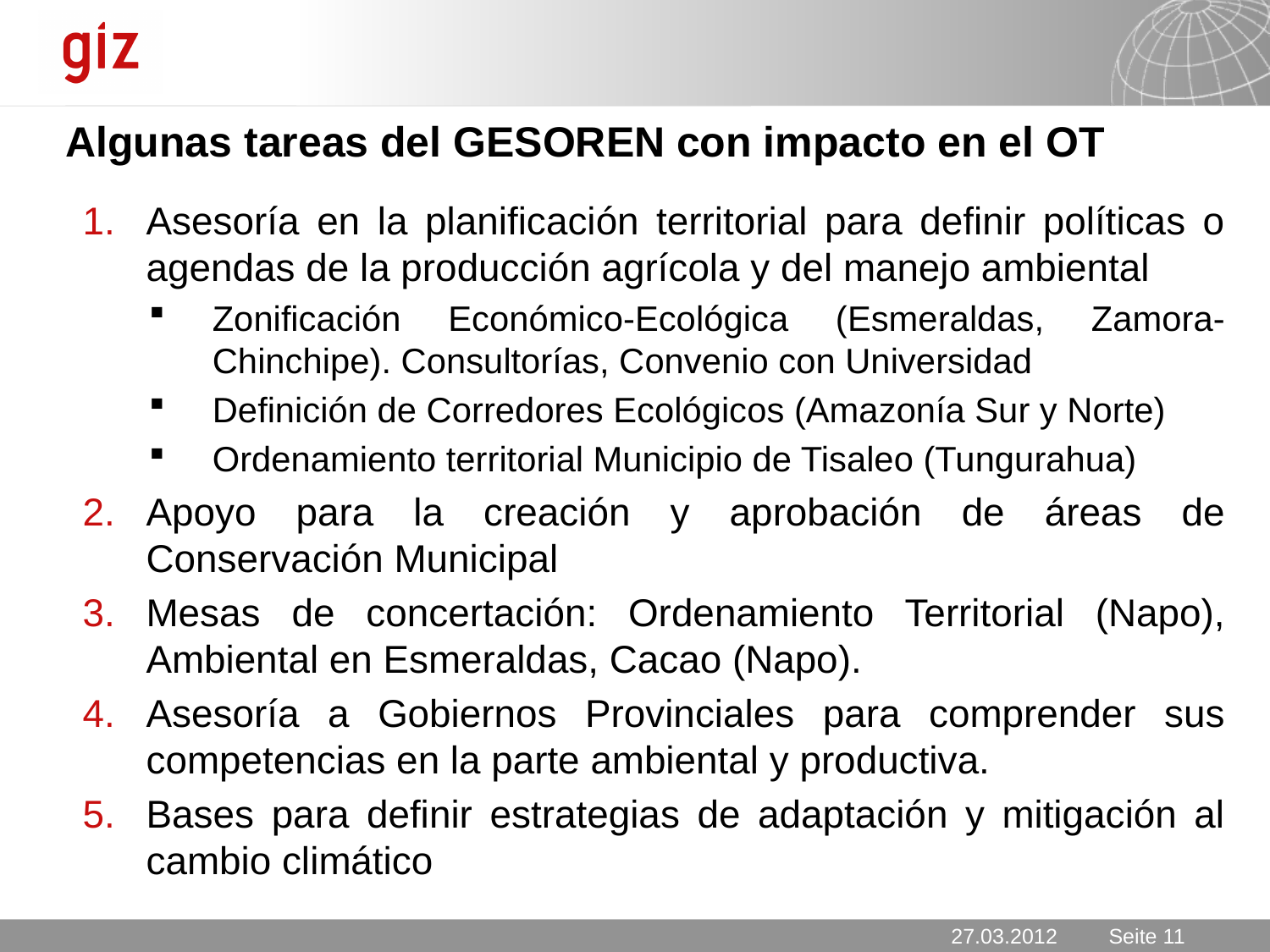

# Algunas tareas del GESOREN con impacto en el OT
Asesoría en la planificación territorial para definir políticas o agendas de la producción agrícola y del manejo ambiental
Zonificación Económico-Ecológica (Esmeraldas, Zamora-Chinchipe). Consultorías, Convenio con Universidad
Definición de Corredores Ecológicos (Amazonía Sur y Norte)
Ordenamiento territorial Municipio de Tisaleo (Tungurahua)
Apoyo para la creación y aprobación de áreas de Conservación Municipal
Mesas de concertación: Ordenamiento Territorial (Napo), Ambiental en Esmeraldas, Cacao (Napo).
Asesoría a Gobiernos Provinciales para comprender sus competencias en la parte ambiental y productiva.
Bases para definir estrategias de adaptación y mitigación al cambio climático

27.03.2012